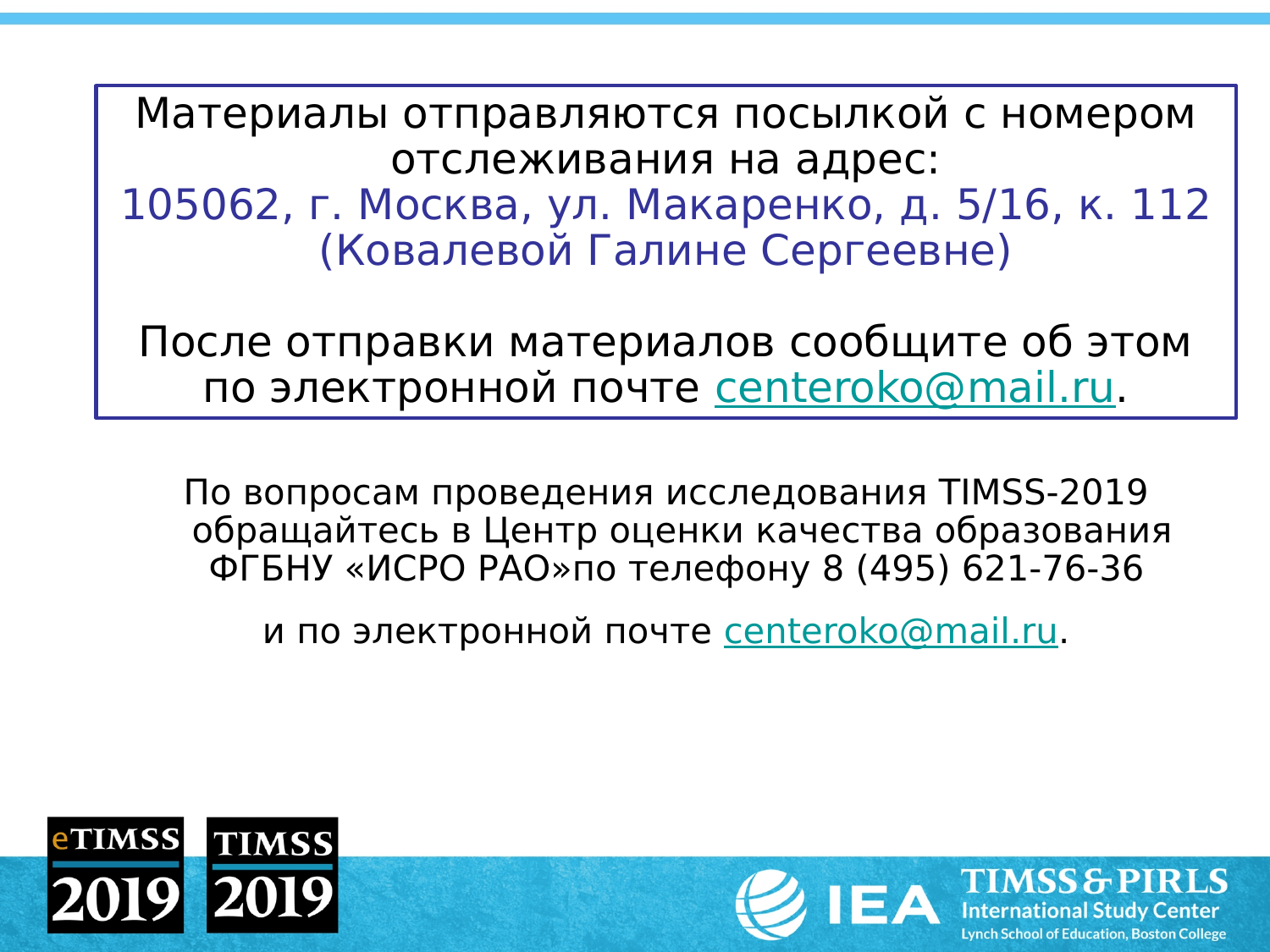

Материалы отправляются посылкой с номером отслеживания на адрес:
105062, г. Москва, ул. Макаренко, д. 5/16, к. 112 (Ковалевой Галине Сергеевне)

После отправки материалов сообщите об этом по электронной почте centeroko@mail.ru.
#
По вопросам проведения исследования TIMSS-2019 обращайтесь в Центр оценки качества образования ФГБНУ «ИСРО РАО»по телефону 8 (495) 621-76-36
и по электронной почте centeroko@mail.ru.